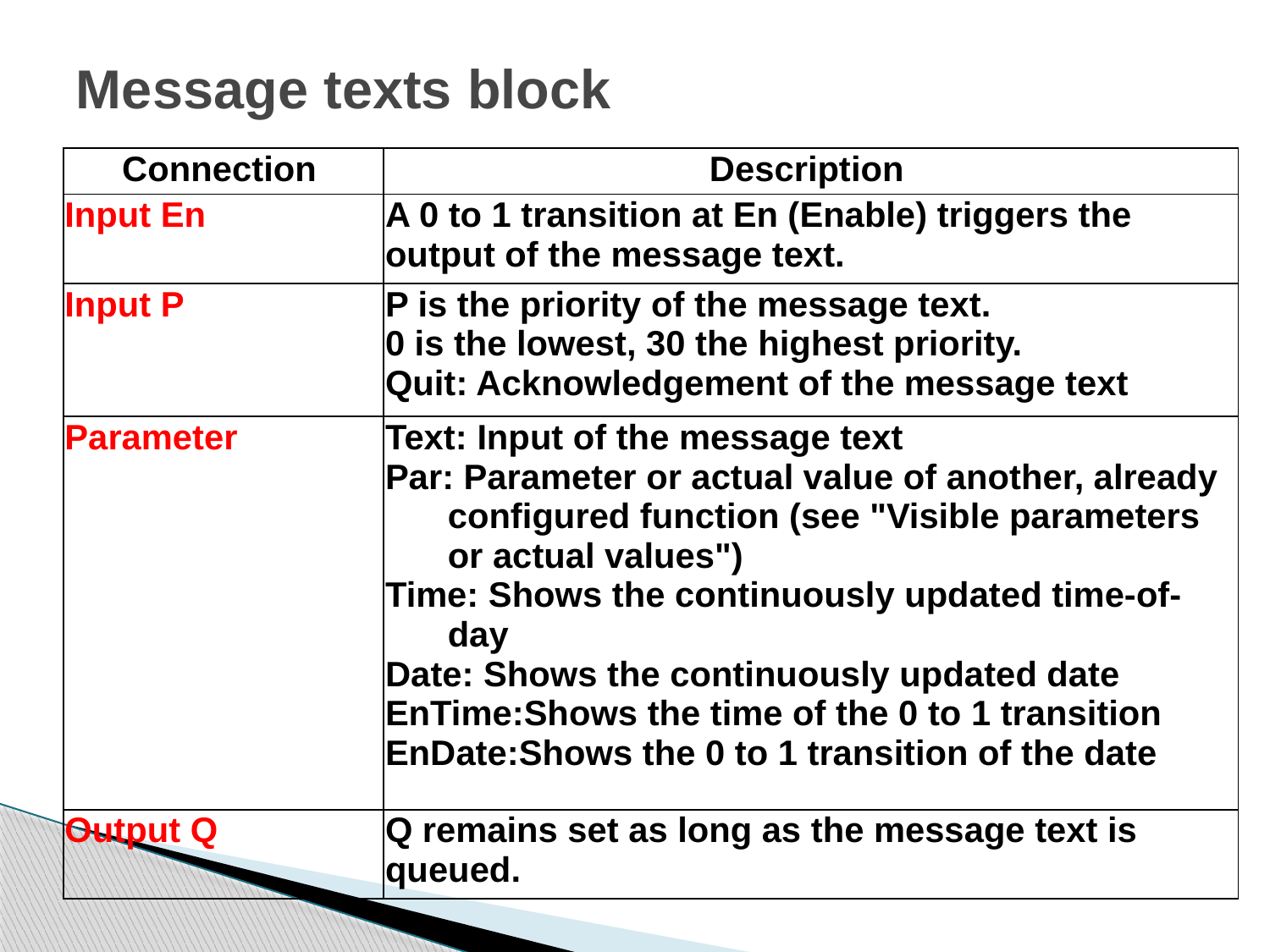

# Message texts block
| Connection | Description |
| --- | --- |
| Input En | A 0 to 1 transition at En (Enable) triggers the output of the message text. |
| Input P | P is the priority of the message text. 0 is the lowest, 30 the highest priority. Quit: Acknowledgement of the message text |
| Parameter | Text: Input of the message text Par: Parameter or actual value of another, already configured function (see "Visible parameters or actual values") Time: Shows the continuously updated time-of-day Date: Shows the continuously updated date EnTime:Shows the time of the 0 to 1 transition EnDate:Shows the 0 to 1 transition of the date |
| Output Q | Q remains set as long as the message text is queued. |